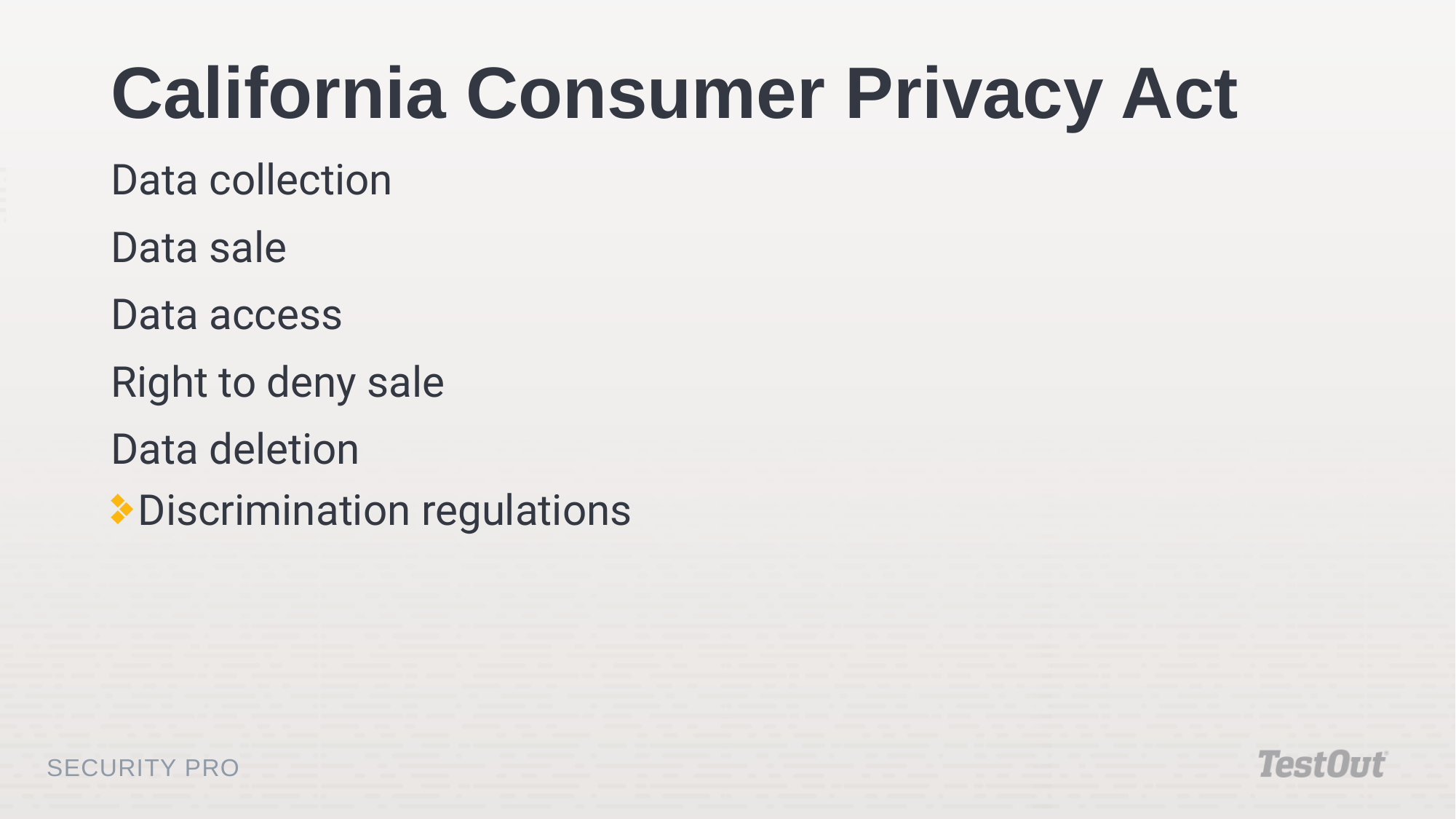

# California Consumer Privacy Act
Data collection
Data sale
Data access
Right to deny sale
Data deletion
Discrimination regulations
Security Pro